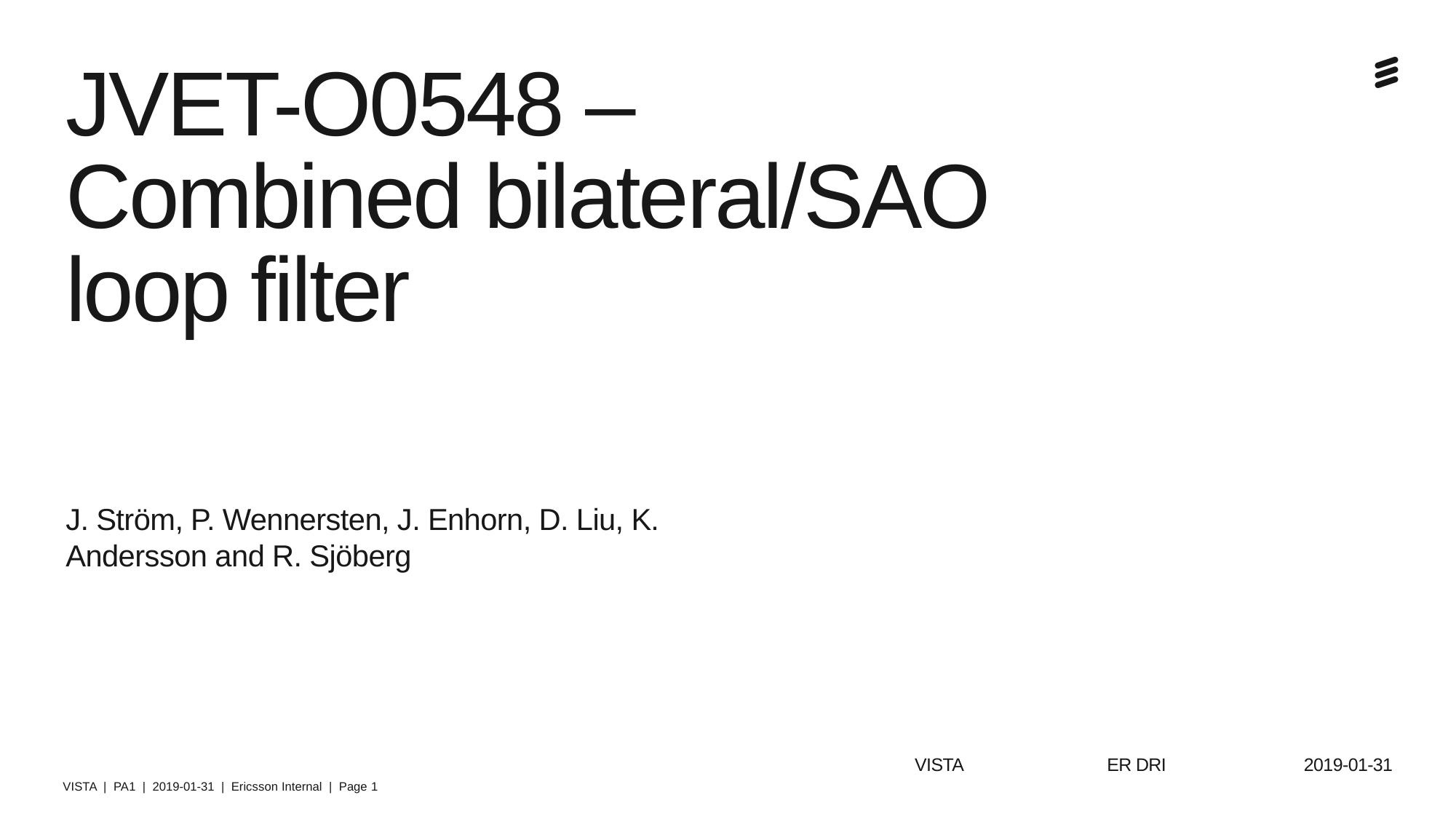

# JVET-O0548 – Combined bilateral/SAO loop filter
J. Ström, P. Wennersten, J. Enhorn, D. Liu, K. Andersson and R. Sjöberg
ER DRI
2019-01-31
VISTA